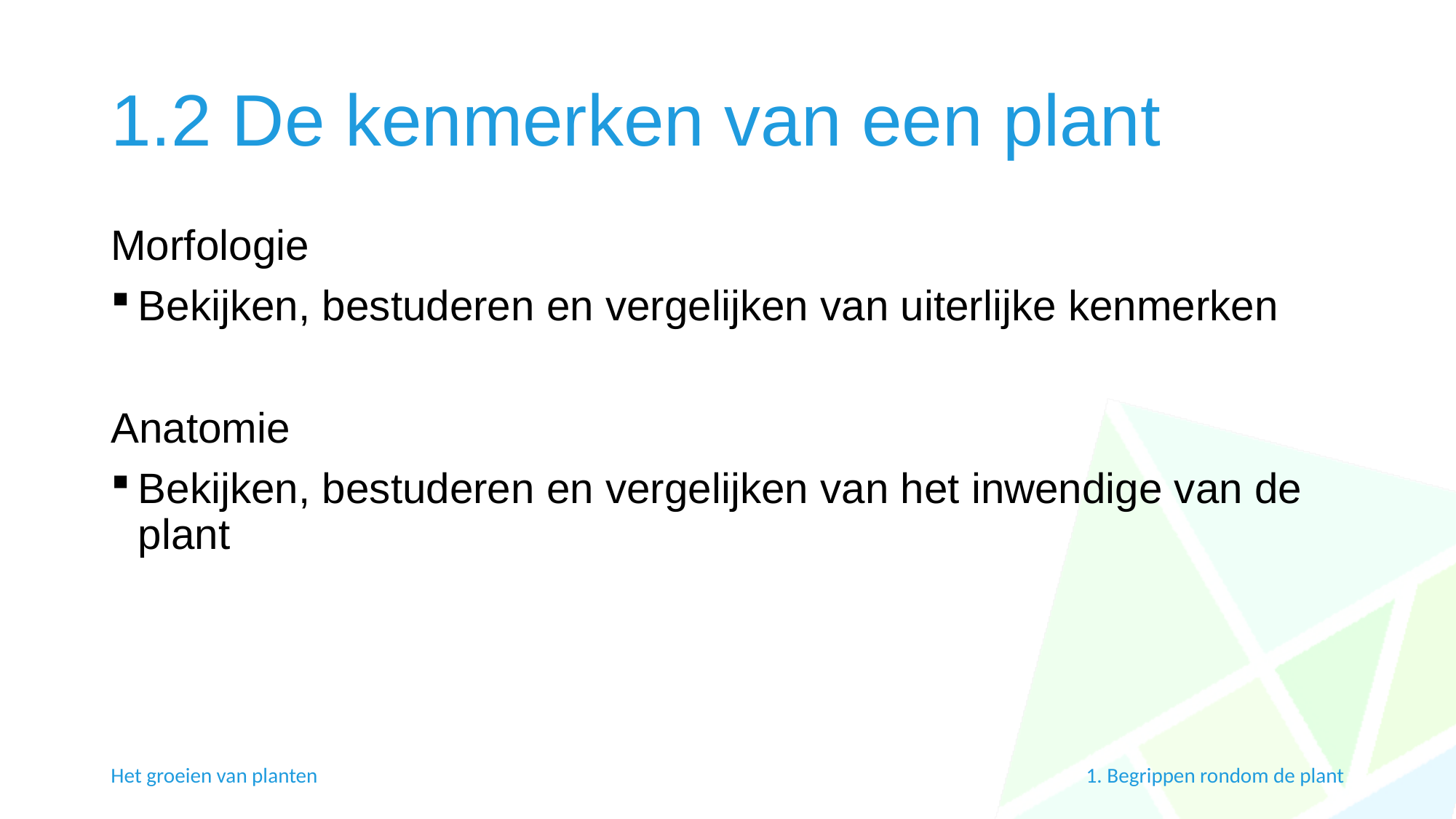

# 1.2 De kenmerken van een plant
Morfologie
Bekijken, bestuderen en vergelijken van uiterlijke kenmerken

Anatomie
Bekijken, bestuderen en vergelijken van het inwendige van de plant

Het groeien van planten
1. Begrippen rondom de plant